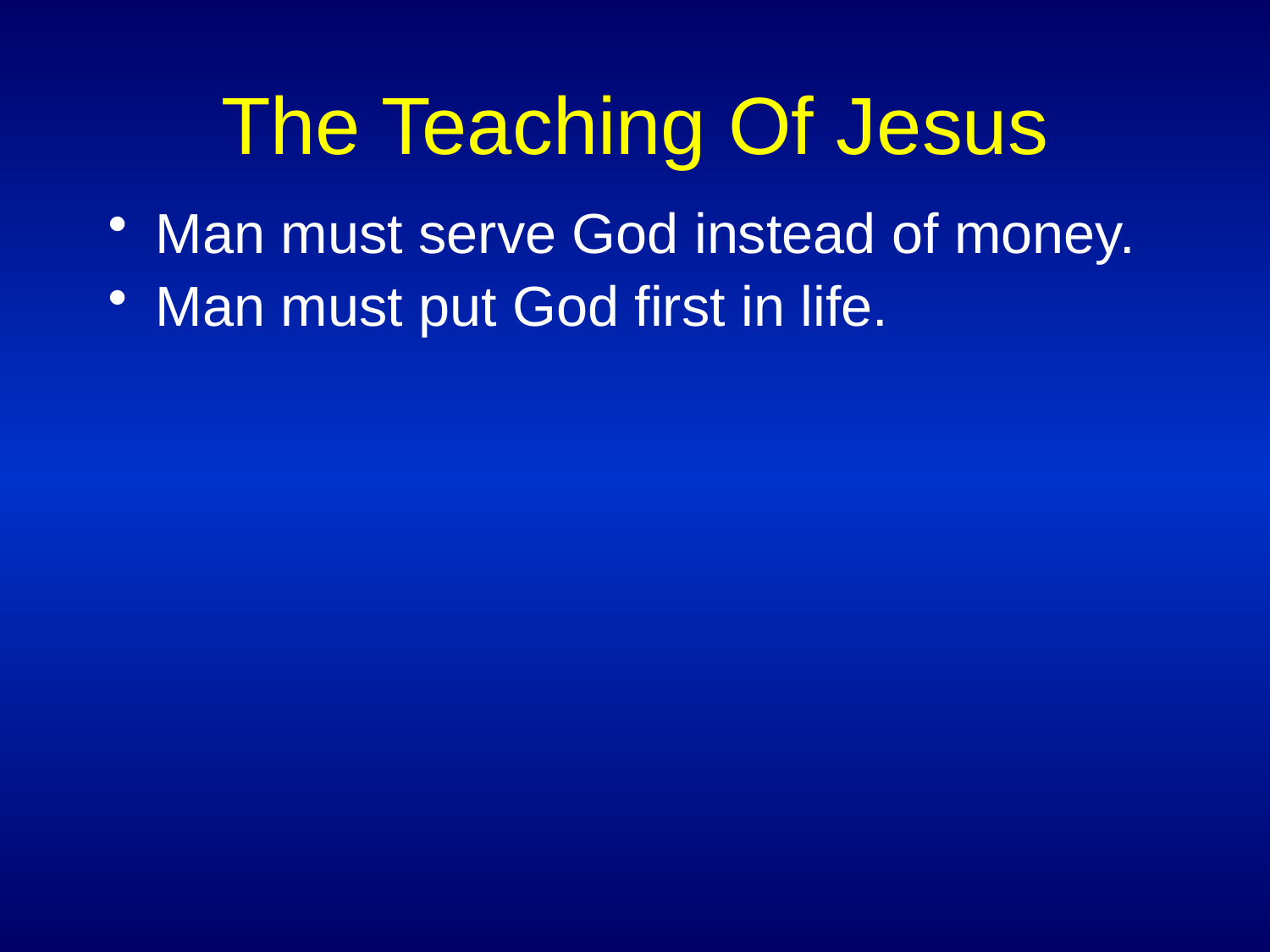

# The Teaching Of Jesus
Man must serve God instead of money.
Man must put God first in life.